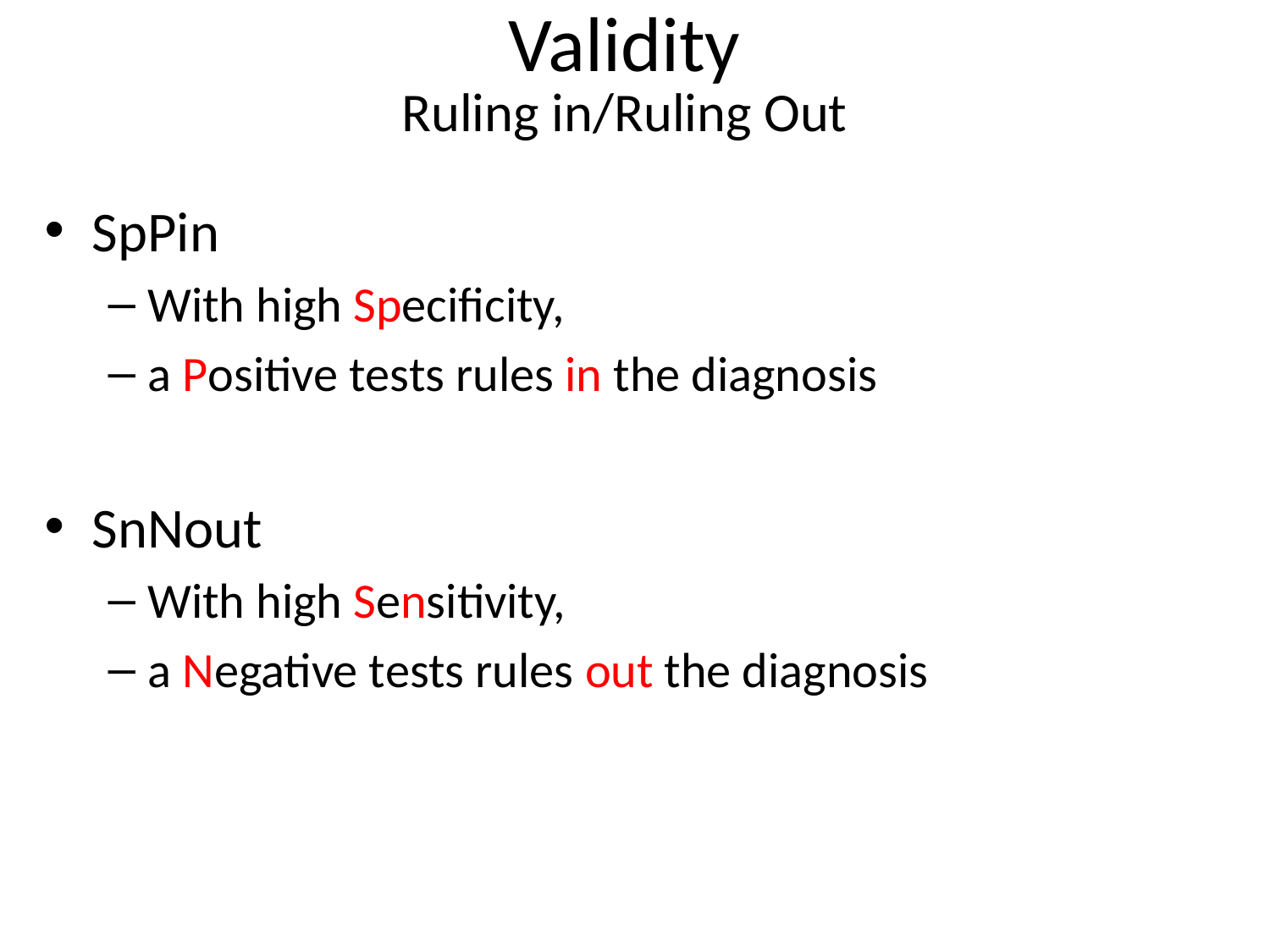

# Validity Ruling in/Ruling Out

SpPin
With high Specificity,
a Positive tests rules in the diagnosis

SnNout
With high Sensitivity,
a Negative tests rules out the diagnosis